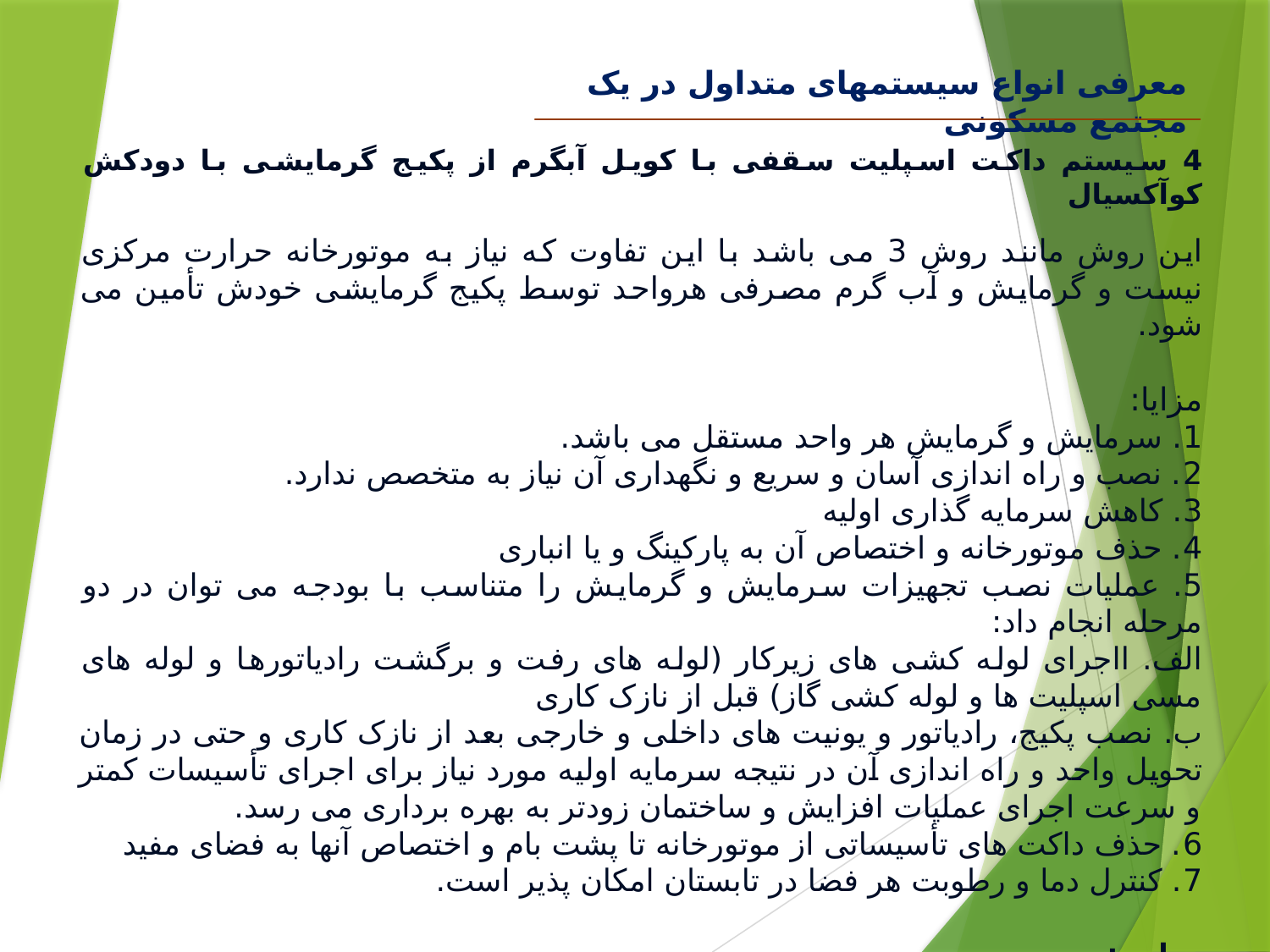

معرفی انواع سیستم‏های متداول در یک مجتمع مسکونی
4 سیستم داکت اسپلیت سقفی با کویل آبگرم از پکیج گرمایشی با دودکش کوآکسیال

این روش مانند روش 3 می باشد با این تفاوت که نیاز به موتورخانه حرارت مرکزی نیست و گرمایش و آب گرم مصرفی هرواحد توسط پکیج گرمایشی خودش تأمین می شود.

مزایا:
1. سرمایش و گرمایش هر واحد مستقل می باشد.
2. نصب و راه اندازی آسان و سریع و نگهداری آن نیاز به متخصص ندارد.
3. کاهش سرمایه گذاری اولیه
4. حذف موتورخانه و اختصاص آن به پارکینگ و یا انباری
5. عملیات نصب تجهیزات سرمایش و گرمایش را متناسب با بودجه می توان در دو مرحله انجام داد:
الف. ااجرای لوله کشی های زیرکار (لوله های رفت و برگشت رادیاتورها و لوله های مسی اسپلیت ها و لوله کشی گاز) قبل از نازک کاری
ب. نصب پکیج، رادیاتور و یونیت های داخلی و خارجی بعد از نازک کاری و حتی در زمان تحویل واحد و راه اندازی آن در نتیجه سرمایه اولیه مورد نیاز برای اجرای تأسیسات کمتر و سرعت اجرای عملیات افزایش و ساختمان زودتر به بهره برداری می رسد.
6. حذف داکت های تأسیساتی از موتورخانه تا پشت بام و اختصاص آنها به فضای مفید
7. کنترل دما و رطوبت هر فضا در تابستان امکان پذیر است.

معایب:
1.کنترل دمای اتاق ها در زمستان امکان پذیر نیست
2. بالا بودن هزینه برق مصرفی تابستان نسبت به کولر آبی
3. نصب یونیت های خارجی نمای ساختمان را از نظر منظر شهری نازیبا می کند.